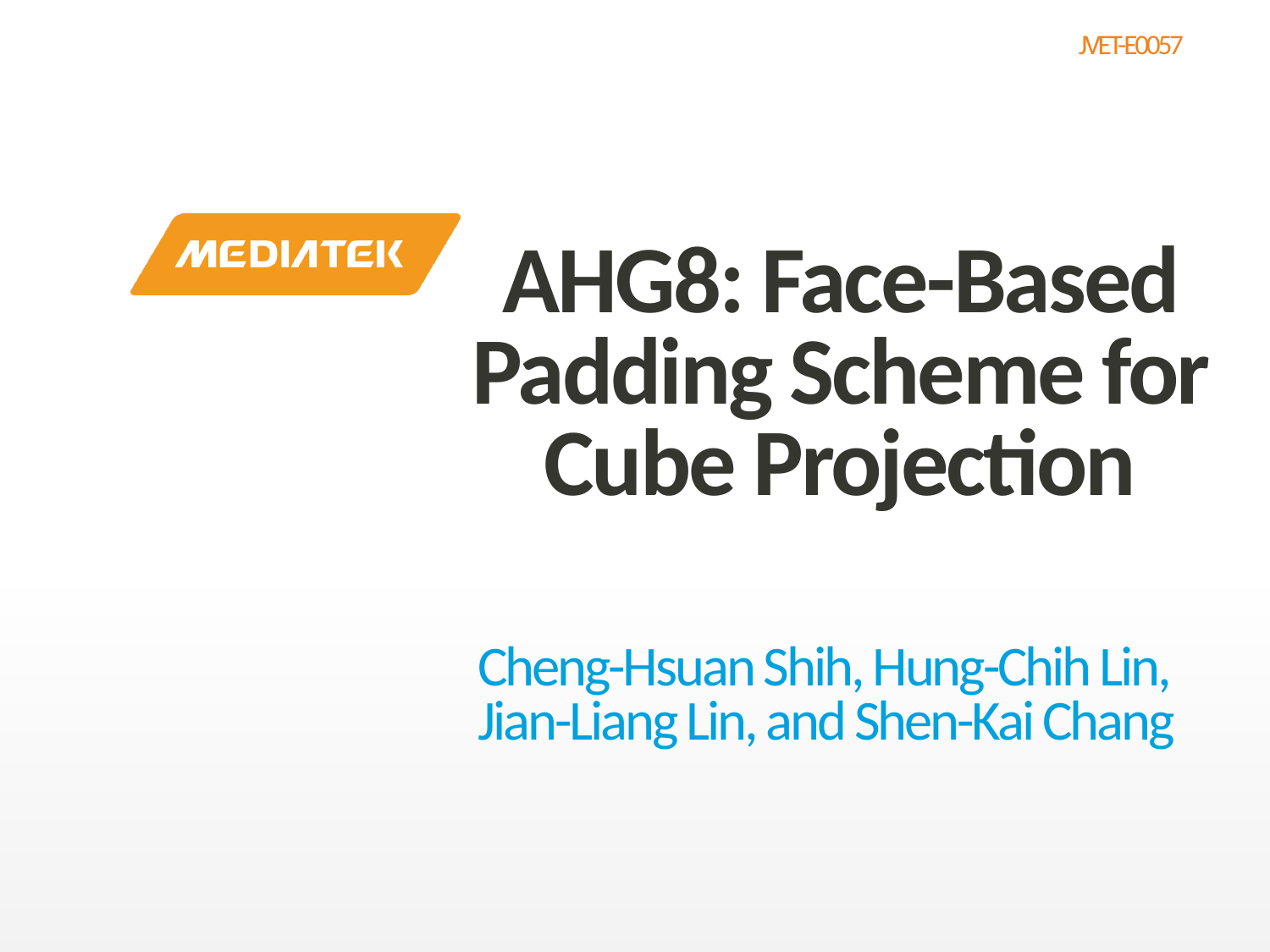

# AHG8: Face-Based Padding Scheme for Cube Projection
Cheng-Hsuan Shih, Hung-Chih Lin, Jian-Liang Lin, and Shen-Kai Chang